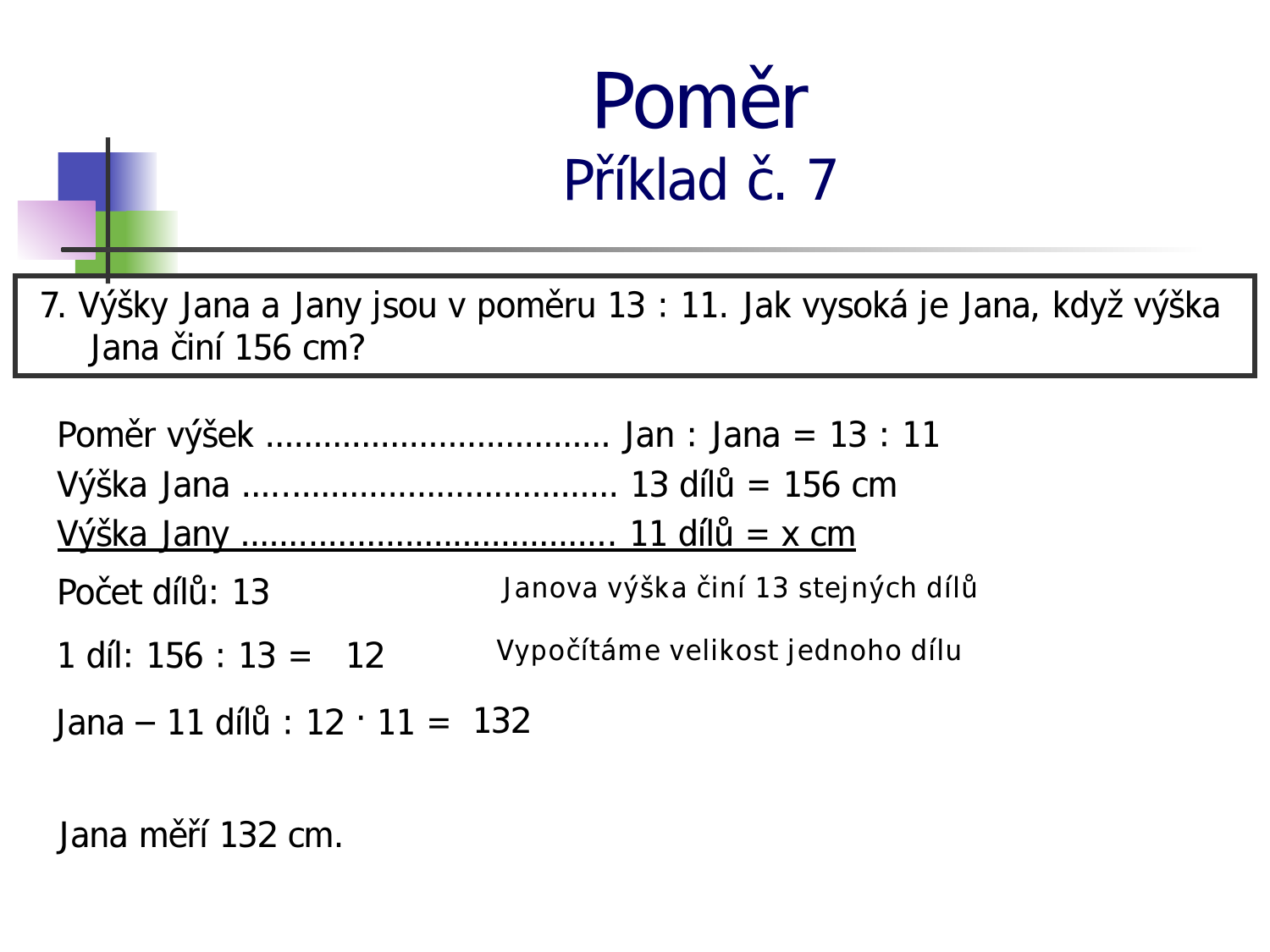

# Poměr Příklad č. 7
7. Výšky Jana a Jany jsou v poměru 13 : 11. Jak vysoká je Jana, když výška Jana činí 156 cm?
Poměr výšek ……………………………… Jan : Jana = 13 : 11
Výška Jana …..……………………………. 13 dílů = 156 cm
Výška Jany …….………………………….. 11 dílů = x cm

Janova výška činí 13 stejných dílů
Počet dílů: 13
1 díl: 156 : 13 =
12
Vypočítáme velikost jednoho dílu
132
Jana – 11 dílů : 12 · 11 =
Jana měří 132 cm.